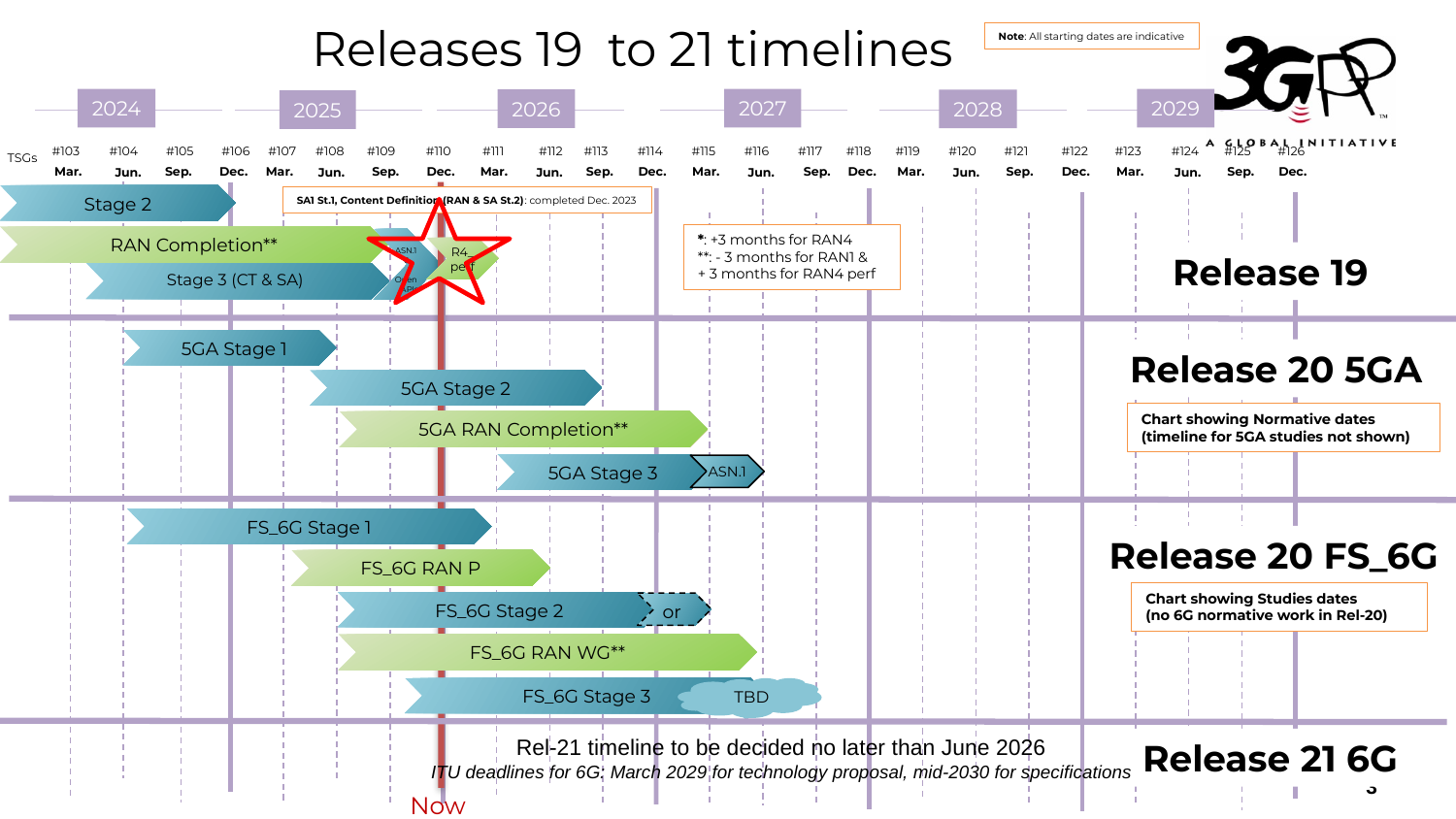

Releases 19  to 21 timelines
Note: All starting dates are indicative
2024
2027
2029
2026
2028
2025
#103
#104
#105
#106
#107
#108
#109
#110
#111
#112
#113
#114
#115
#116
#117
#118
#119
#120
#121
#122
#123
#124
#125
#126
TSGs
Mar.
Mar.
Mar.
Mar.
Mar.
Mar.
Sep.
Dec.
Sep.
Dec.
Sep.
Dec.
Sep.
Dec.
Sep.
Dec.
Sep.
Dec.
Jun.
Jun.
Jun.
Jun.
Jun.
Jun.
Stage 2
SA1 St.1, Content Definition (RAN & SA St.2): completed Dec. 2023

*: +3 months for RAN4
**: - 3 months for RAN1 &
+ 3 months for RAN4 perf
RAN Completion**

ASN.1
&

Open
   APIs
R4_perf
Release 19
Stage 3 (CT & SA)
  5GA Stage 1
Release 20 5GA
5GA Stage 2
Chart showing Normative dates
(timeline for 5GA studies not shown)
5GA RAN Completion**
5GA Stage 3
ASN.1
FS_6G Stage 1
Release 20 FS_6G
FS_6G RAN P
Chart showing Studies dates
(no 6G normative work in Rel-20)
FS_6G Stage 2
or
FS_6G RAN WG**
FS_6G Stage 3

TBD
Rel-21 timeline to be decided no later than June 2026
ITU deadlines for 6G: March 2029 for technology proposal, mid-2030 for specifications
Release 21 6G
Now